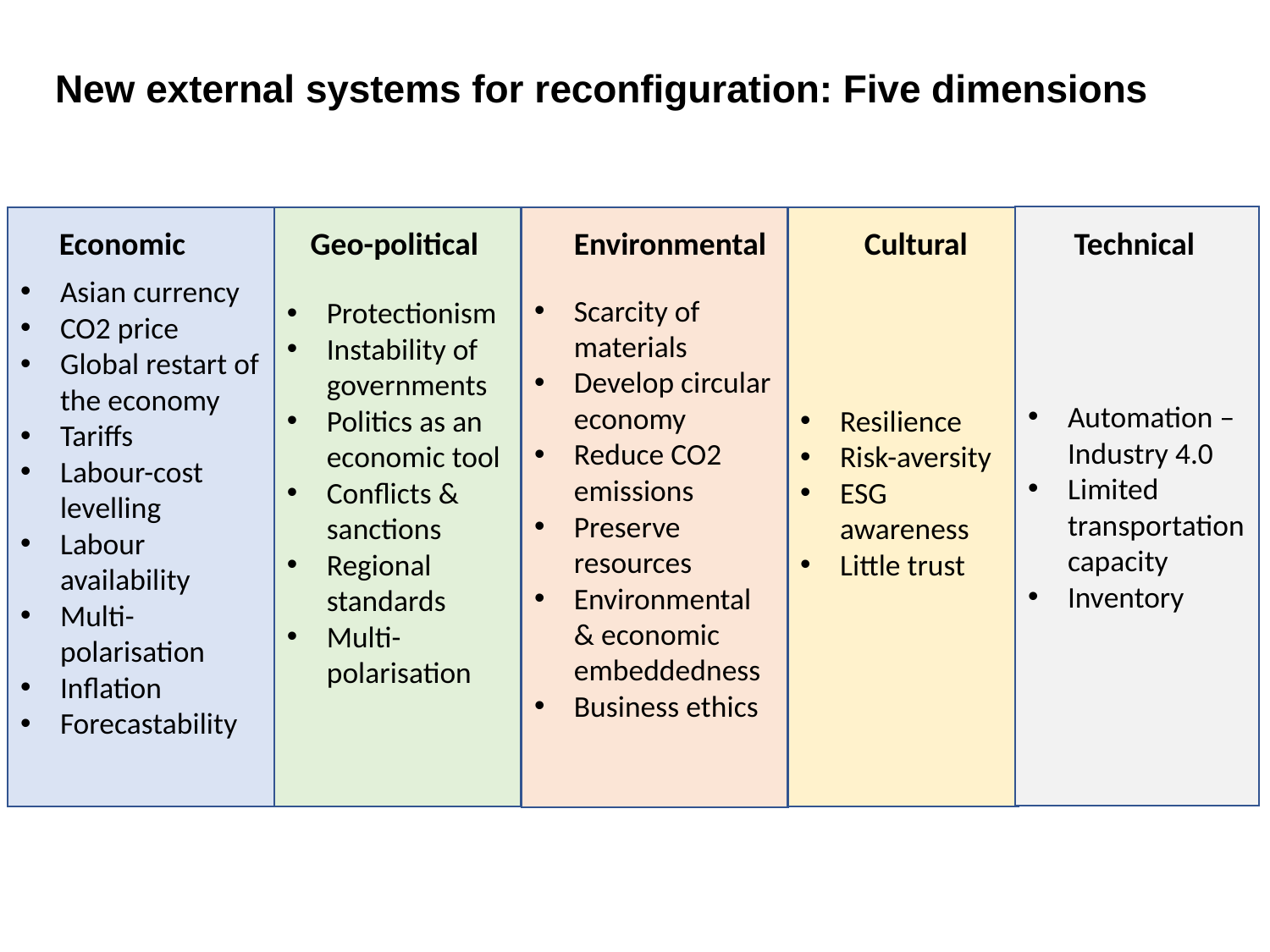

# New external systems for reconfiguration: Five dimensions
Automation – Industry 4.0
Limited transportation capacity
Inventory
Protectionism
Instability of governments
Politics as an economic tool
Conflicts & sanctions
Regional standards
Multi-polarisation

Resilience
Risk-aversity
ESG awareness
Little trust

Asian currency
CO2 price
Global restart of the economy
Tariffs
Labour-cost levelling
Labour availability
Multi-polarisation
Inflation
Forecastability
Scarcity of materials
Develop circular economy
Reduce CO2 emissions
Preserve resources
Environmental & economic embeddedness
Business ethics
Economic
Geo-political
Environmental
Cultural
Technical